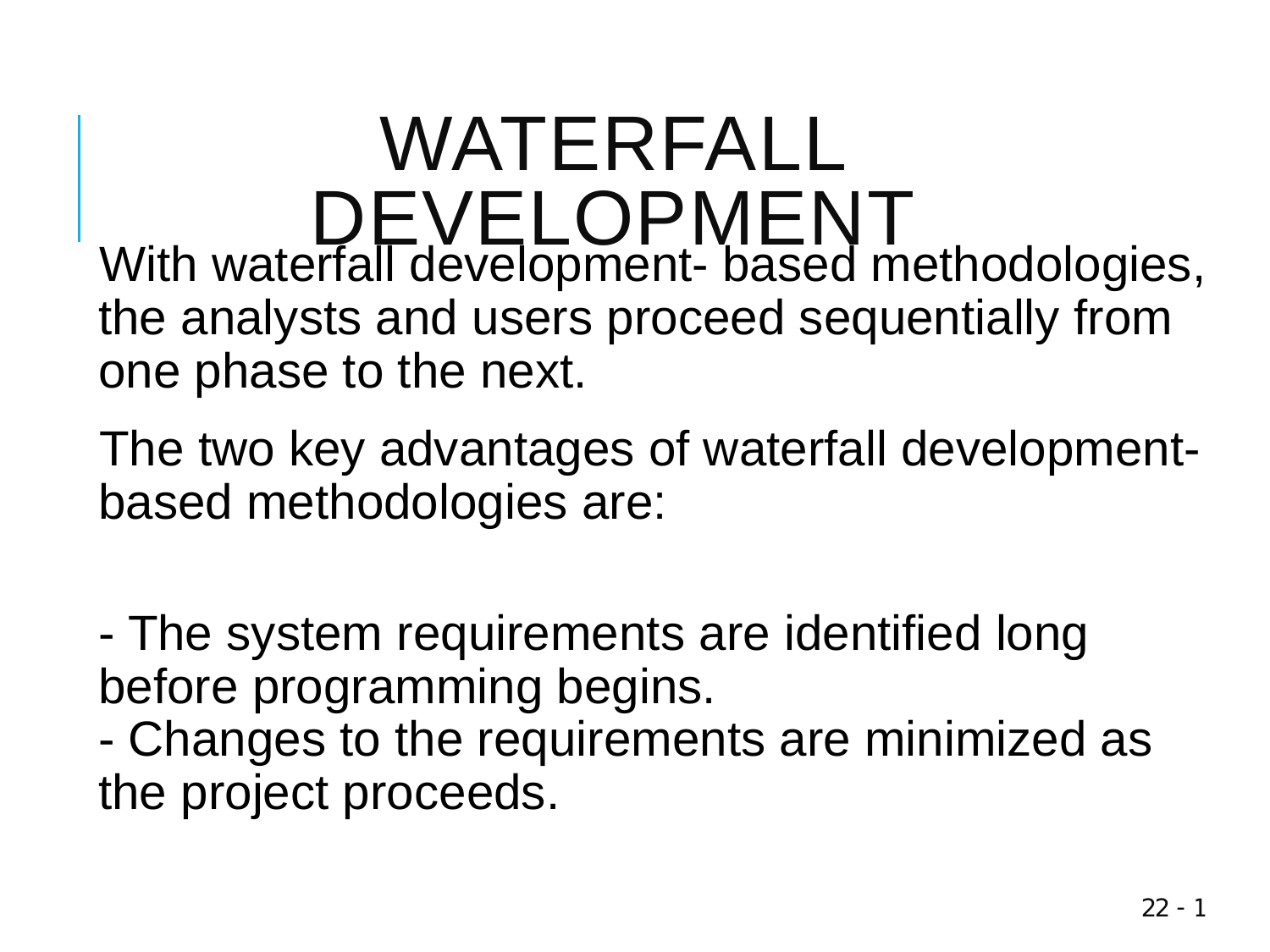

# Waterfall Development
With waterfall development- based methodologies, the analysts and users proceed sequentially from one phase to the next.
The two key advantages of waterfall development-based methodologies are:
	- The system requirements are identified long before programming begins.
- Changes to the requirements are minimized as the project proceeds.
1 - 22